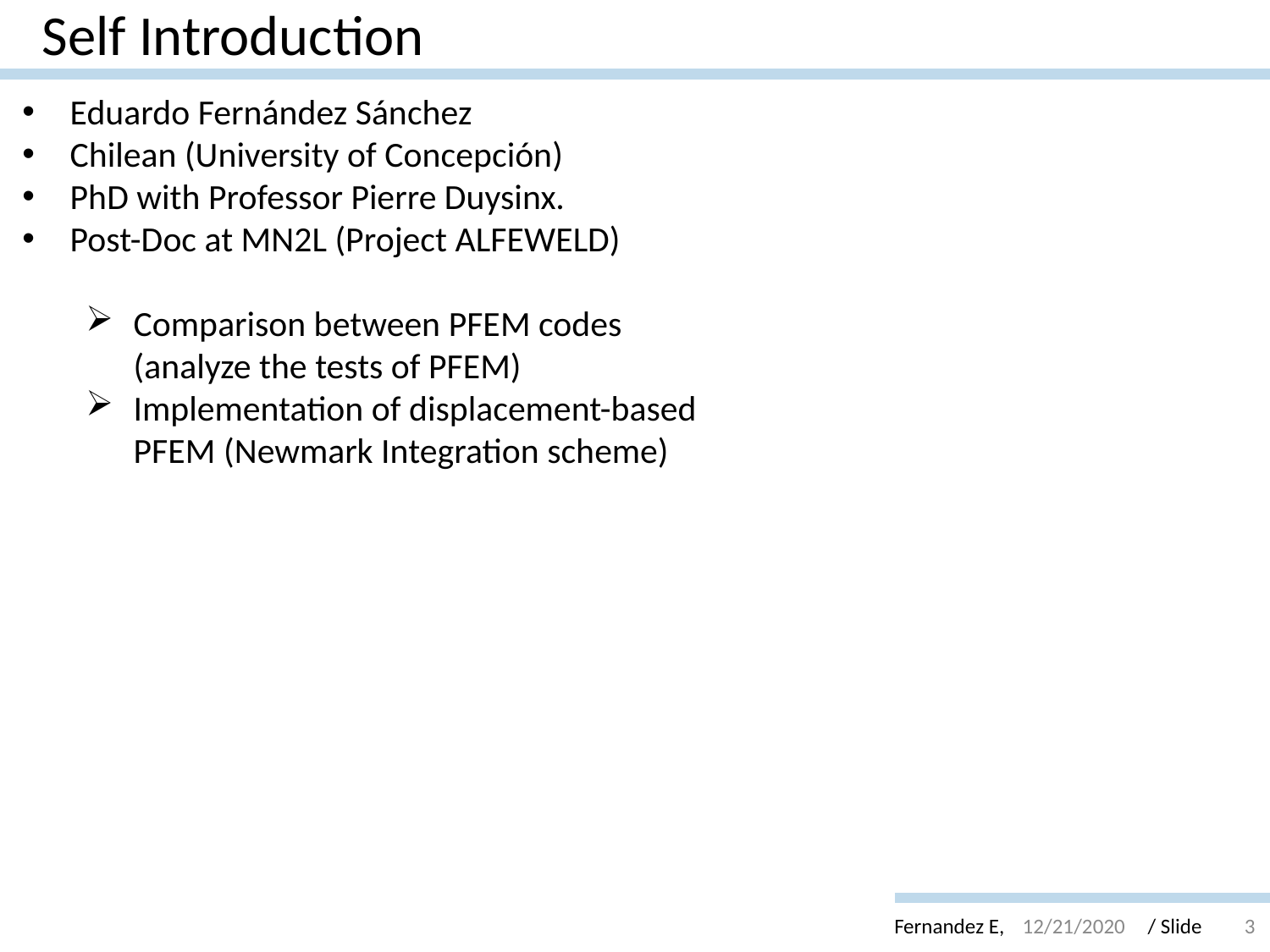

# Self Introduction
Eduardo Fernández Sánchez
Chilean (University of Concepción)
PhD with Professor Pierre Duysinx.
Post-Doc at MN2L (Project ALFEWELD)

Comparison between PFEM codes (analyze the tests of PFEM)
Implementation of displacement-based PFEM (Newmark Integration scheme)

12/21/2020
3